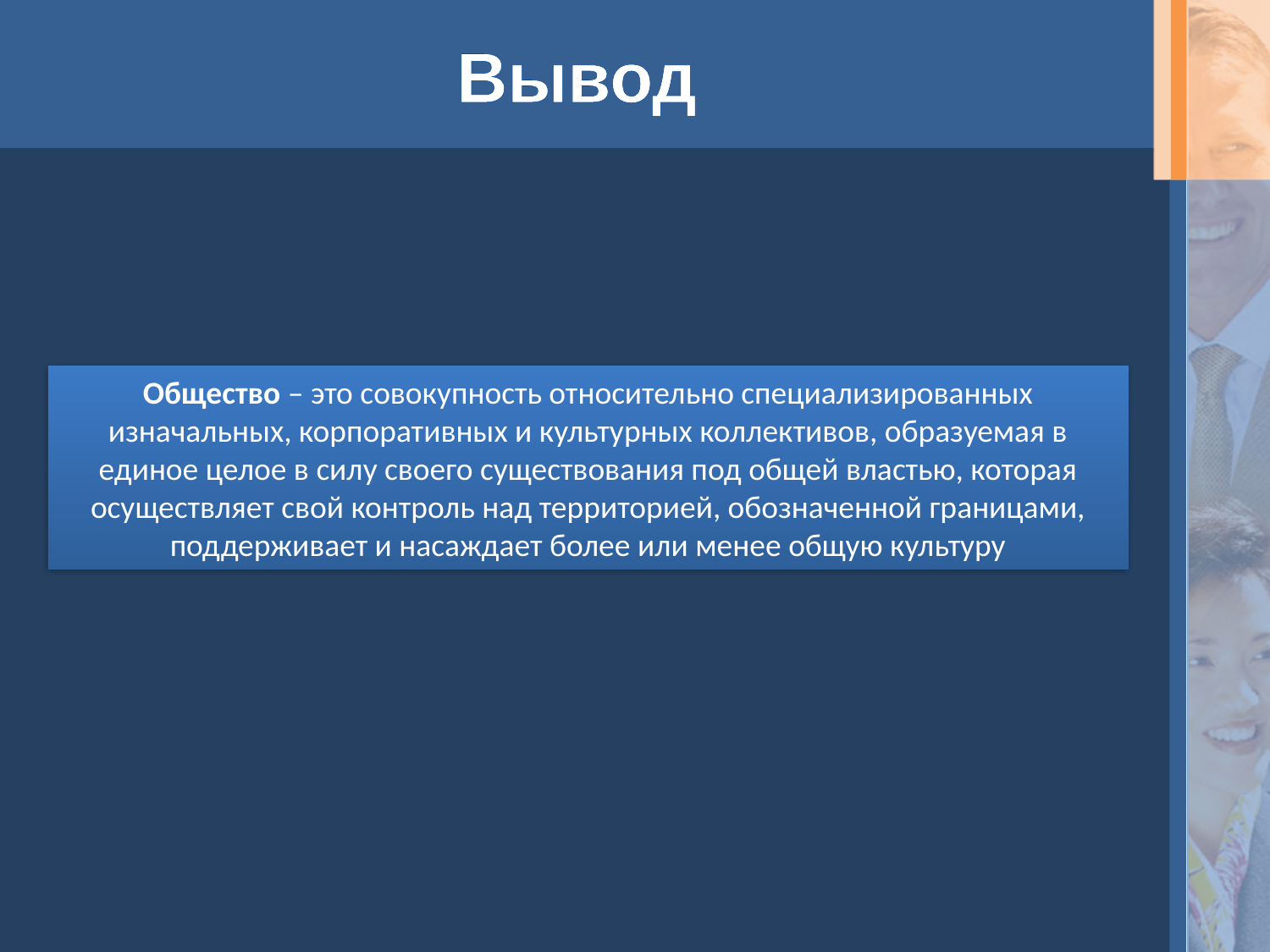

# Вывод
Общество – это совокупность относительно специализированных изначальных, корпоративных и культурных коллективов, образуемая в единое целое в силу своего существования под общей властью, которая осуществляет свой контроль над территорией, обозначенной границами, поддерживает и насаждает более или менее общую культуру